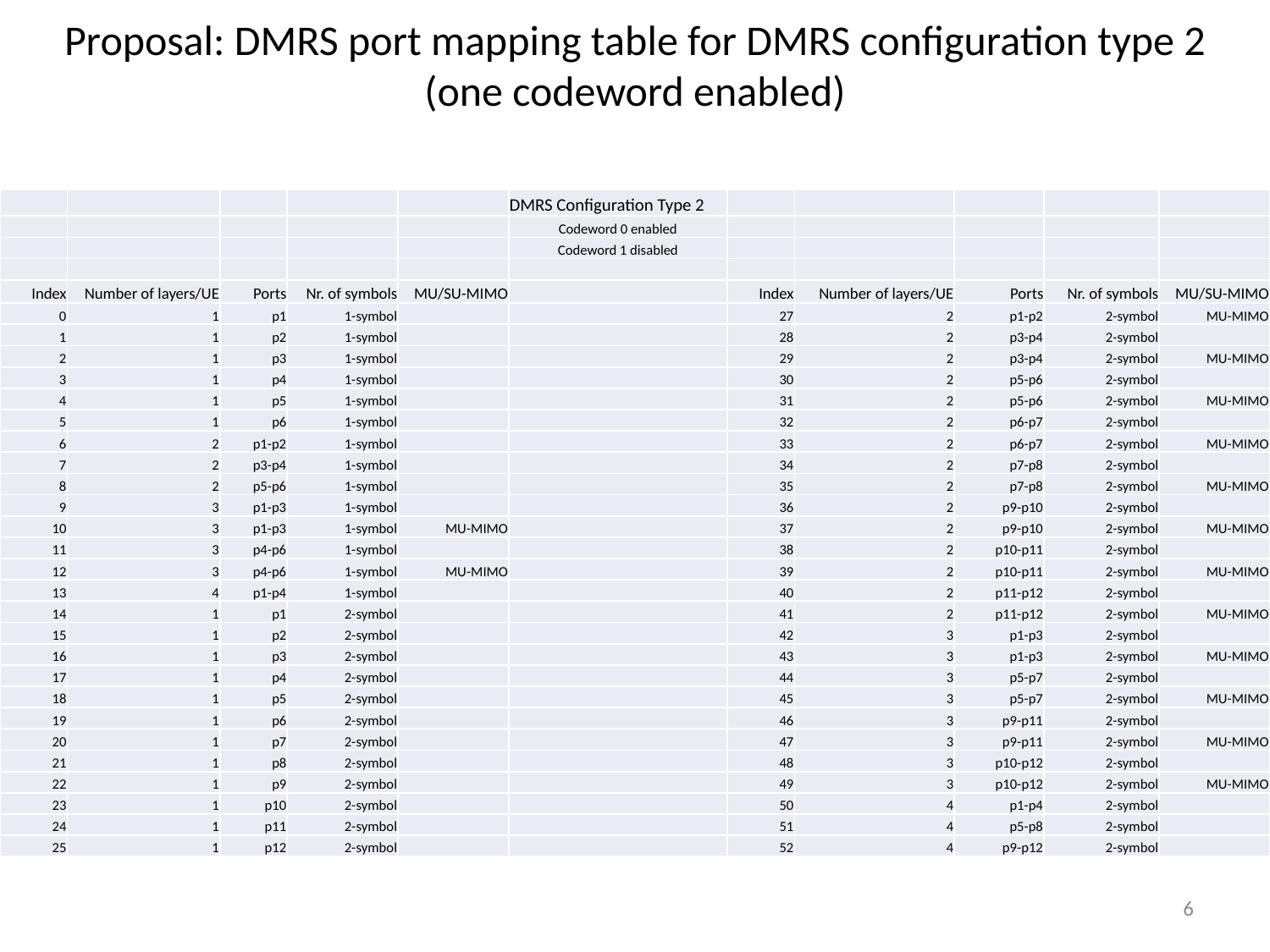

# Proposal: DMRS port mapping table for DMRS configuration type 2 (one codeword enabled)

|  |  |  |  |  | DMRS Configuration Type 2 |  |  |  |  |  |
| --- | --- | --- | --- | --- | --- | --- | --- | --- | --- | --- |
|  |  |  |  |  | Codeword 0 enabled |  |  |  |  |  |
|  |  |  |  |  | Codeword 1 disabled |  |  |  |  |  |
|  |  |  |  |  |  |  |  |  |  |  |
| Index | Number of layers/UE | Ports | Nr. of symbols | MU/SU-MIMO |  | Index | Number of layers/UE | Ports | Nr. of symbols | MU/SU-MIMO |
| 0 | 1 | p1 | 1-symbol |  |  | 27 | 2 | p1-p2 | 2-symbol | MU-MIMO |
| 1 | 1 | p2 | 1-symbol |  |  | 28 | 2 | p3-p4 | 2-symbol |  |
| 2 | 1 | p3 | 1-symbol |  |  | 29 | 2 | p3-p4 | 2-symbol | MU-MIMO |
| 3 | 1 | p4 | 1-symbol |  |  | 30 | 2 | p5-p6 | 2-symbol |  |
| 4 | 1 | p5 | 1-symbol |  |  | 31 | 2 | p5-p6 | 2-symbol | MU-MIMO |
| 5 | 1 | p6 | 1-symbol |  |  | 32 | 2 | p6-p7 | 2-symbol |  |
| 6 | 2 | p1-p2 | 1-symbol |  |  | 33 | 2 | p6-p7 | 2-symbol | MU-MIMO |
| 7 | 2 | p3-p4 | 1-symbol |  |  | 34 | 2 | p7-p8 | 2-symbol |  |
| 8 | 2 | p5-p6 | 1-symbol |  |  | 35 | 2 | p7-p8 | 2-symbol | MU-MIMO |
| 9 | 3 | p1-p3 | 1-symbol |  |  | 36 | 2 | p9-p10 | 2-symbol |  |
| 10 | 3 | p1-p3 | 1-symbol | MU-MIMO |  | 37 | 2 | p9-p10 | 2-symbol | MU-MIMO |
| 11 | 3 | p4-p6 | 1-symbol |  |  | 38 | 2 | p10-p11 | 2-symbol |  |
| 12 | 3 | p4-p6 | 1-symbol | MU-MIMO |  | 39 | 2 | p10-p11 | 2-symbol | MU-MIMO |
| 13 | 4 | p1-p4 | 1-symbol |  |  | 40 | 2 | p11-p12 | 2-symbol |  |
| 14 | 1 | p1 | 2-symbol |  |  | 41 | 2 | p11-p12 | 2-symbol | MU-MIMO |
| 15 | 1 | p2 | 2-symbol |  |  | 42 | 3 | p1-p3 | 2-symbol |  |
| 16 | 1 | p3 | 2-symbol |  |  | 43 | 3 | p1-p3 | 2-symbol | MU-MIMO |
| 17 | 1 | p4 | 2-symbol |  |  | 44 | 3 | p5-p7 | 2-symbol |  |
| 18 | 1 | p5 | 2-symbol |  |  | 45 | 3 | p5-p7 | 2-symbol | MU-MIMO |
| 19 | 1 | p6 | 2-symbol |  |  | 46 | 3 | p9-p11 | 2-symbol |  |
| 20 | 1 | p7 | 2-symbol |  |  | 47 | 3 | p9-p11 | 2-symbol | MU-MIMO |
| 21 | 1 | p8 | 2-symbol |  |  | 48 | 3 | p10-p12 | 2-symbol |  |
| 22 | 1 | p9 | 2-symbol |  |  | 49 | 3 | p10-p12 | 2-symbol | MU-MIMO |
| 23 | 1 | p10 | 2-symbol |  |  | 50 | 4 | p1-p4 | 2-symbol |  |
| 24 | 1 | p11 | 2-symbol |  |  | 51 | 4 | p5-p8 | 2-symbol |  |
| 25 | 1 | p12 | 2-symbol |  |  | 52 | 4 | p9-p12 | 2-symbol |  |
6